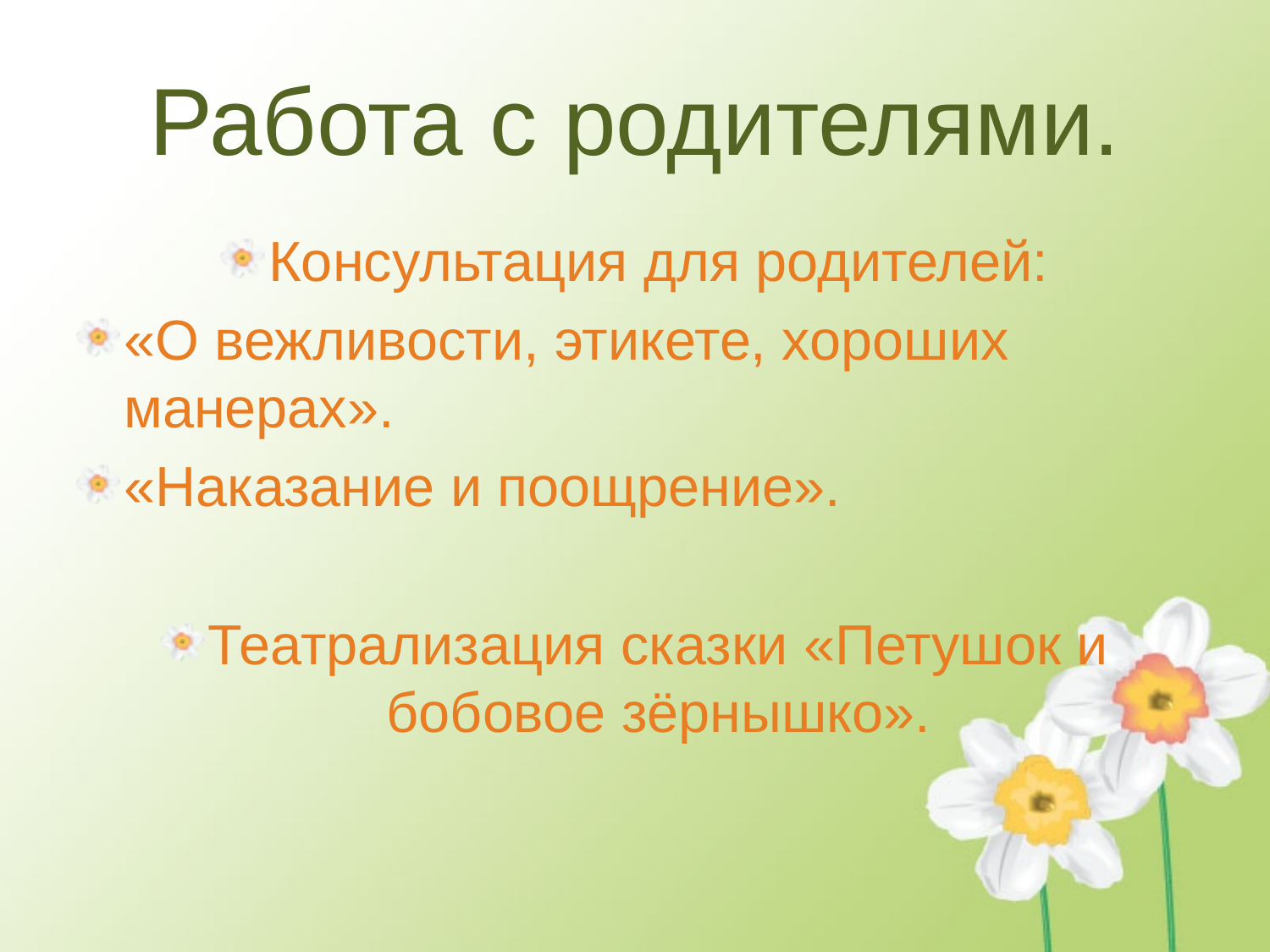

# Работа с родителями.
Консультация для родителей:
«О вежливости, этикете, хороших манерах».
«Наказание и поощрение».

Театрализация сказки «Петушок и бобовое зёрнышко».